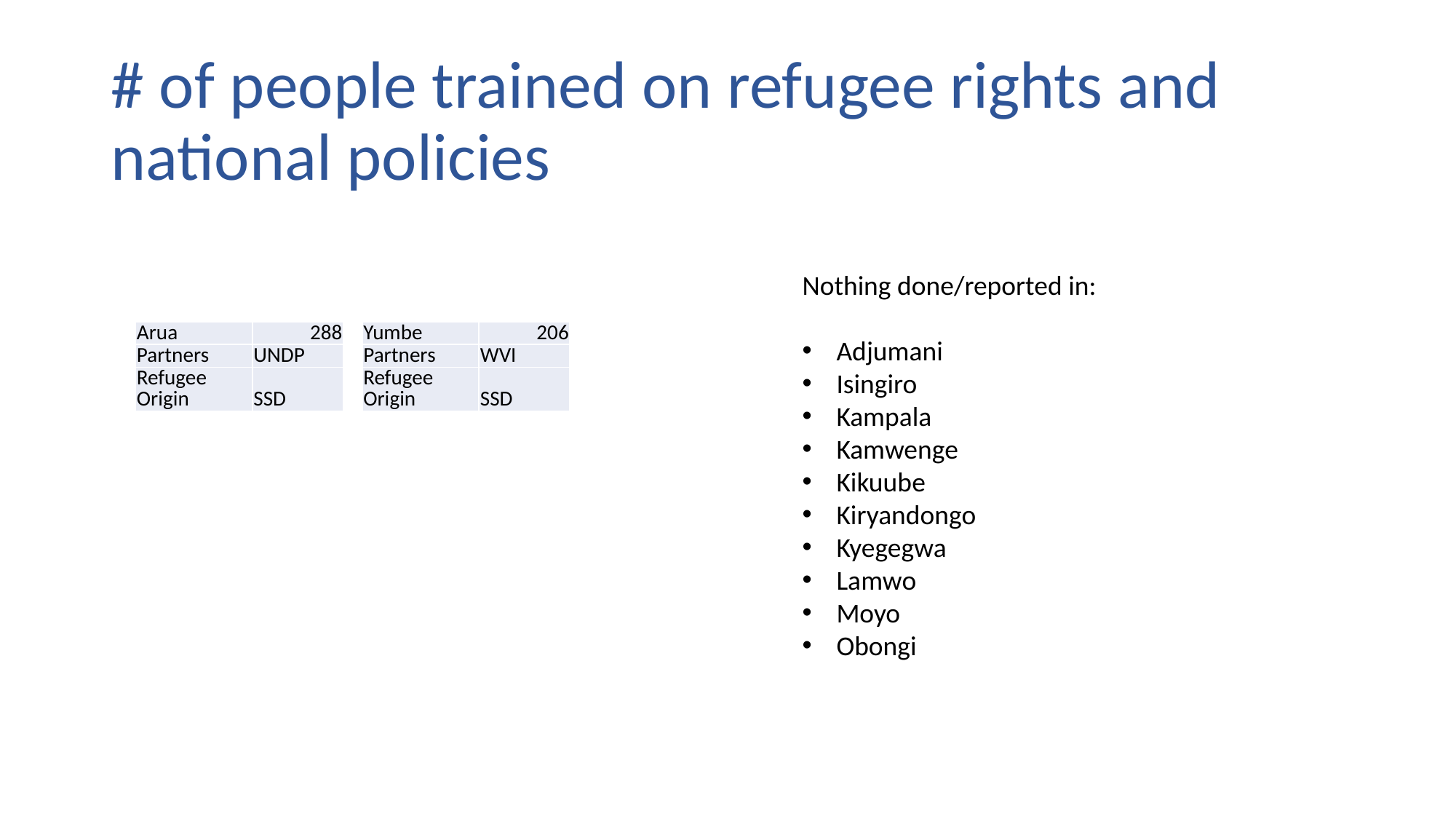

# # of people trained on refugee rights and national policies
Nothing done/reported in:

Adjumani
Isingiro
Kampala
Kamwenge
Kikuube
Kiryandongo
Kyegegwa
Lamwo
Moyo
Obongi

| Arua | 288 |
| --- | --- |
| Partners | UNDP |
| Refugee Origin | SSD |
| Yumbe | 206 |
| --- | --- |
| Partners | WVI |
| Refugee Origin | SSD |